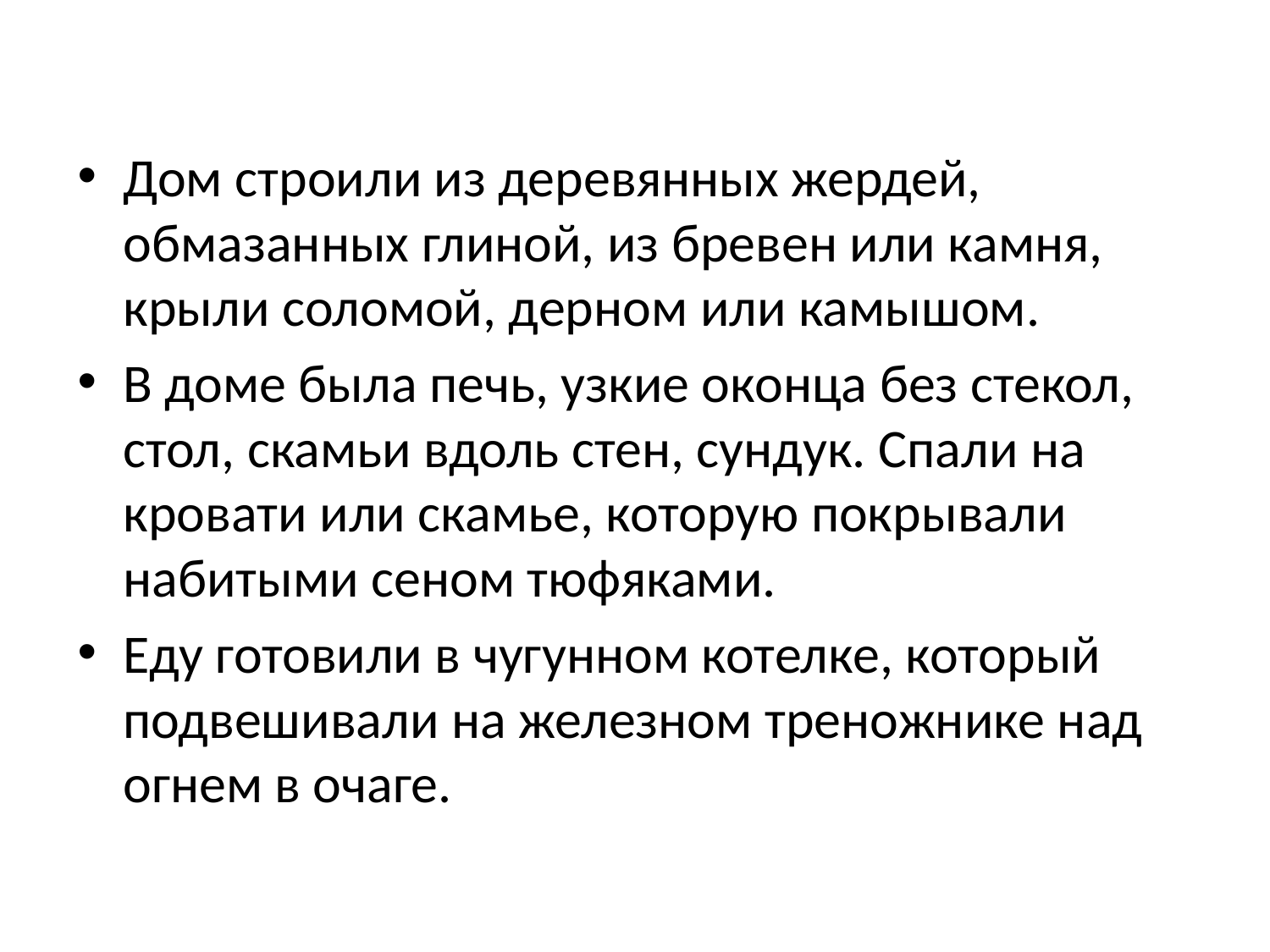

Дом строили из деревянных жердей, обмазанных глиной, из бревен или камня, крыли соломой, дерном или камышом.
В доме была печь, узкие оконца без стекол, стол, скамьи вдоль стен, сундук. Спали на кровати или скамье, которую покрывали набитыми сеном тюфяками.
Еду готовили в чугунном котелке, который подвешивали на железном треножнике над огнем в очаге.